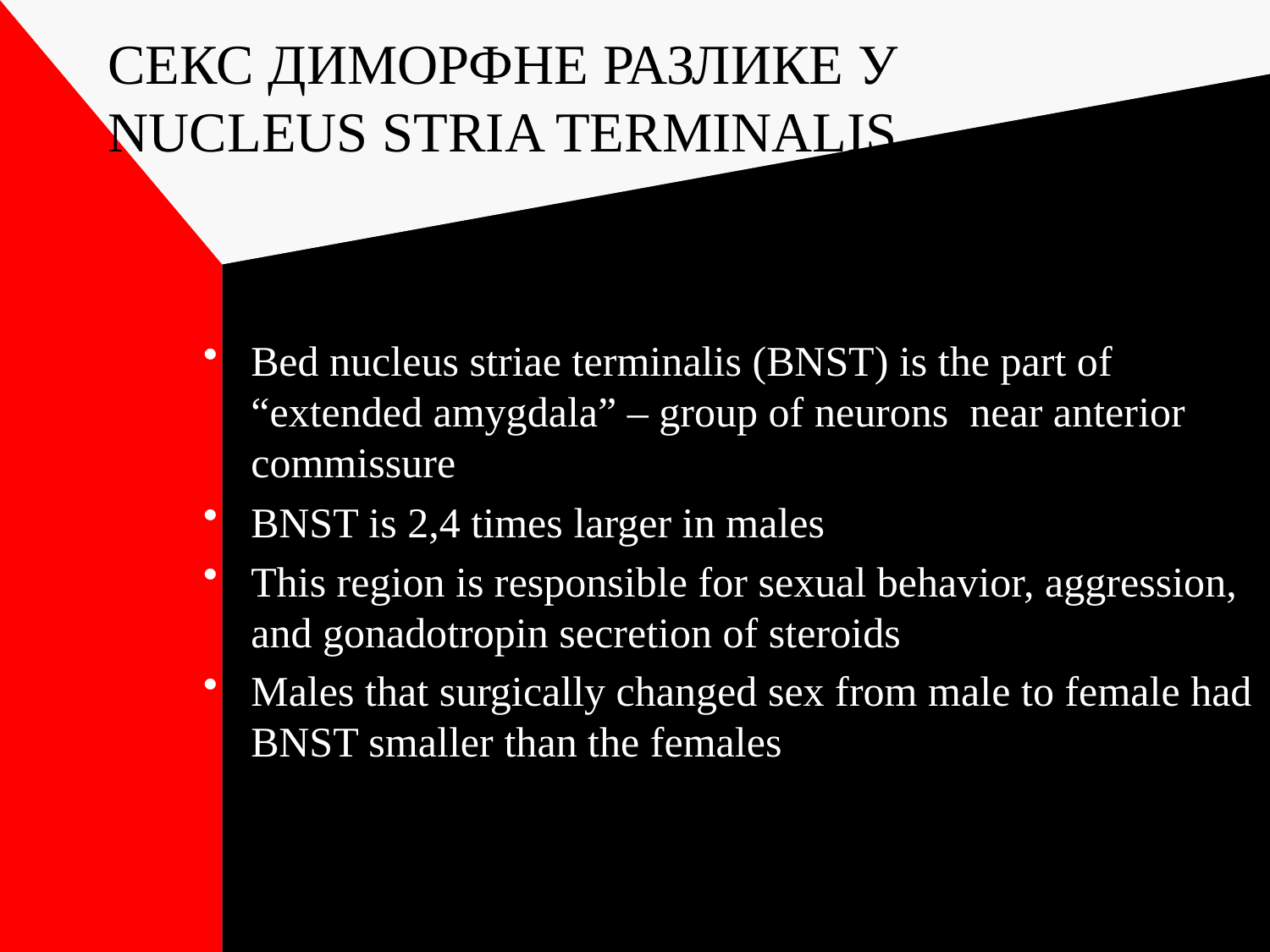

СЕКС ДИМОРФНЕ РАЗЛИКЕ У NUCLEUS STRIA TERMINALIS
Bed nucleus striae terminalis (BNST) is the part of “extended amygdala” – group of neurons  near anterior commissure
BNST is 2,4 times larger in males
This region is responsible for sexual behavior, aggression, and gonadotropin secretion of steroids
Males that surgically changed sex from male to female had BNST smaller than the females